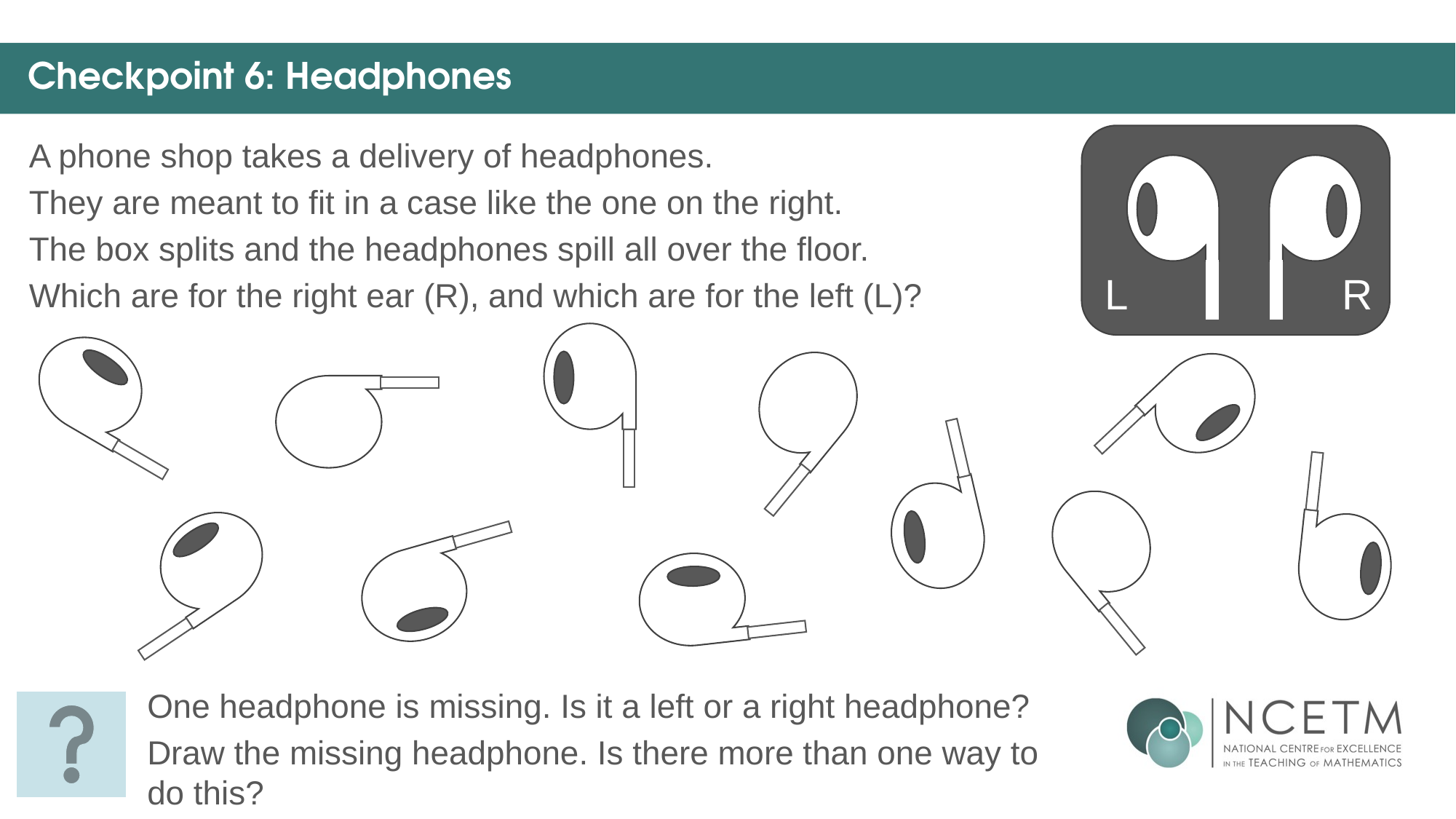

Checkpoint 6: Headphones

L
R
A phone shop takes a delivery of headphones.
They are meant to fit in a case like the one on the right.
The box splits and the headphones spill all over the floor.
Which are for the right ear (R), and which are for the left (L)?

One headphone is missing. Is it a left or a right headphone?
Draw the missing headphone. Is there more than one way to do this?